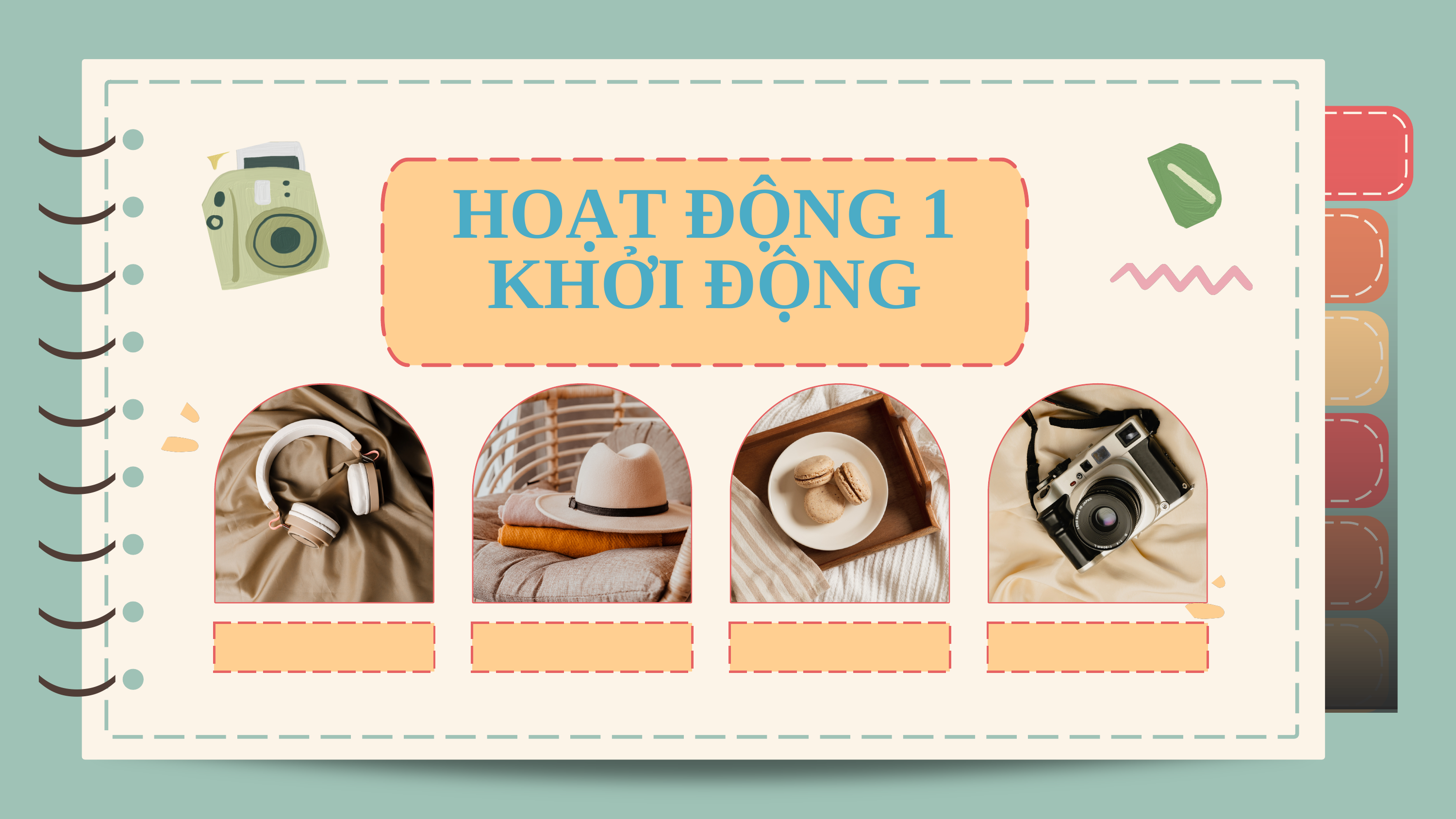

)
)
)
)
)
)
)
)
)

)
)
)
)
)
)
)
)
)

HOẠT ĐỘNG 1 KHỞI ĐỘNG